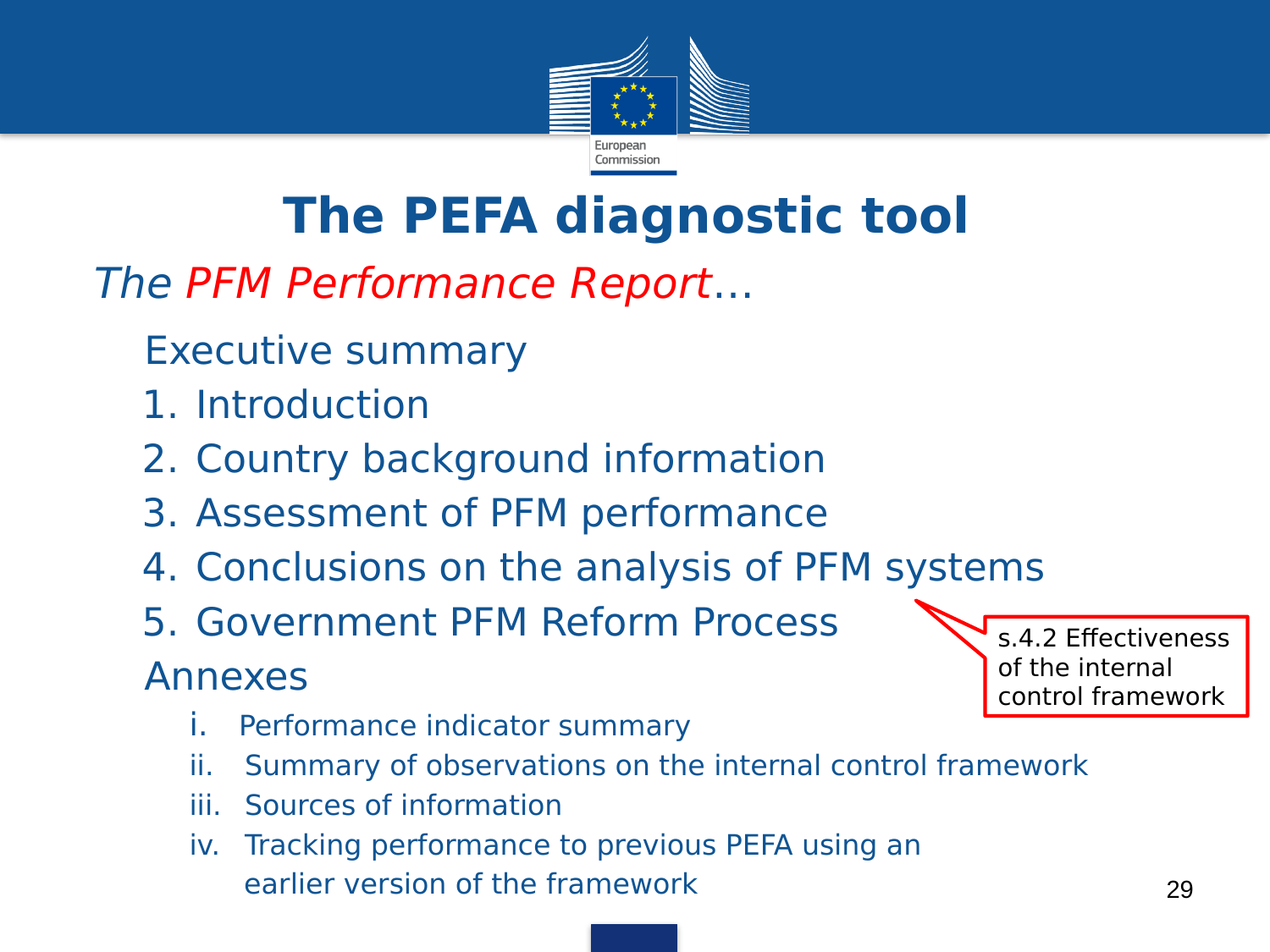

The PEFA diagnostic tool
The PFM Performance Report…
Executive summary
Introduction
Country background information
Assessment of PFM performance
Conclusions on the analysis of PFM systems
Government PFM Reform Process
Annexes
i.   Performance indicator summary
Summary of observations on the internal control framework
Sources of information
Tracking performance to previous PEFA using an
	earlier version of the framework

s.4.2 Effectiveness of the internal control framework
29